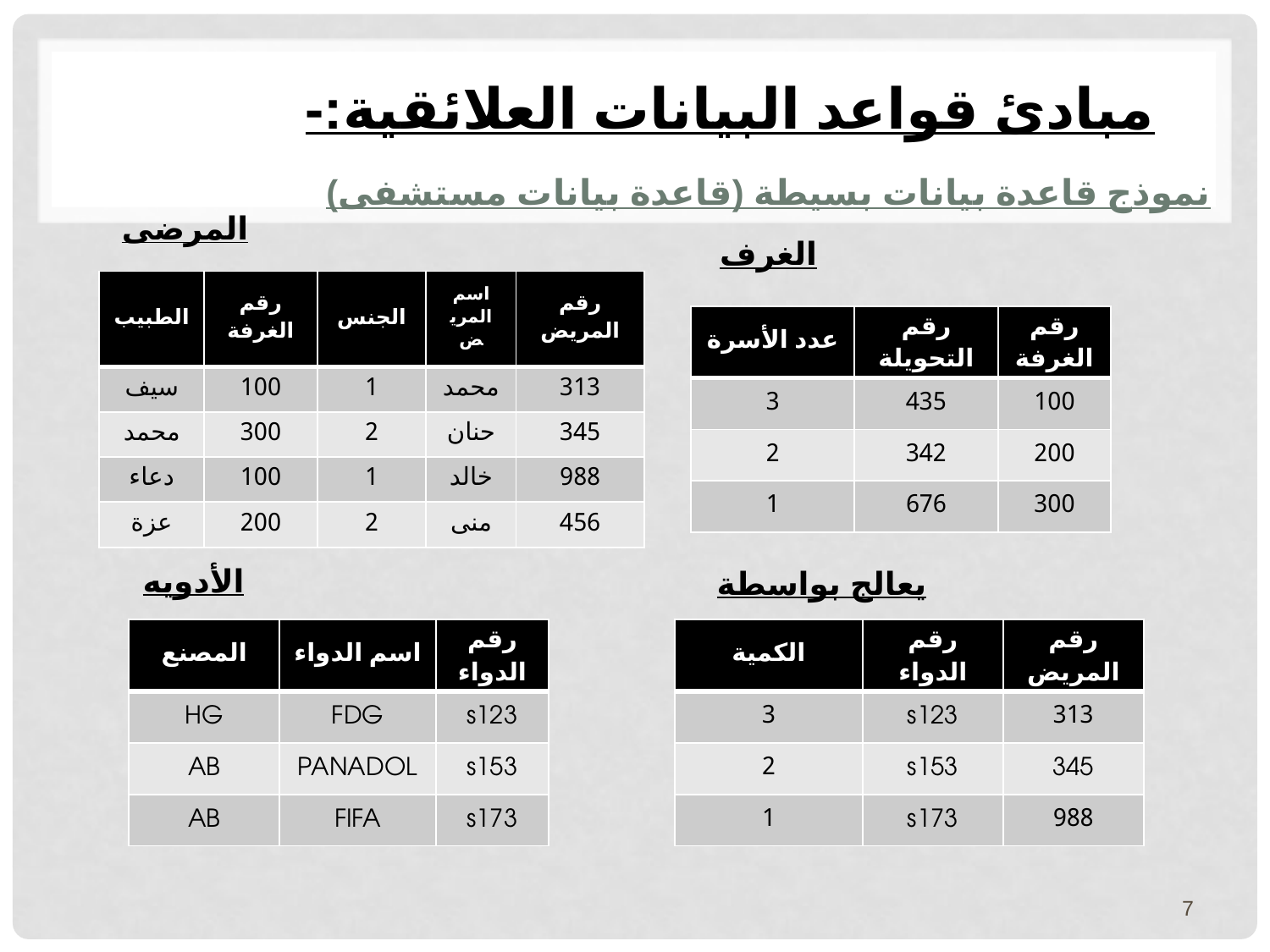

مبادئ قواعد البيانات العلائقية:-
# نموذج قاعدة بيانات بسيطة (قاعدة بيانات مستشفى)
المرضى
الغرف
| الطبيب | رقم الغرفة | الجنس | اسم المريض | رقم المريض |
| --- | --- | --- | --- | --- |
| سيف | 100 | 1 | محمد | 313 |
| محمد | 300 | 2 | حنان | 345 |
| دعاء | 100 | 1 | خالد | 988 |
| عزة | 200 | 2 | منى | 456 |
| عدد الأسرة | رقم التحويلة | رقم الغرفة |
| --- | --- | --- |
| 3 | 435 | 100 |
| 2 | 342 | 200 |
| 1 | 676 | 300 |
الأدويه
يعالج بواسطة
| المصنع | اسم الدواء | رقم الدواء |
| --- | --- | --- |
| HG | FDG | s123 |
| AB | PANADOL | s153 |
| AB | FIFA | s173 |
| الكمية | رقم الدواء | رقم المريض |
| --- | --- | --- |
| 3 | s123 | 313 |
| 2 | s153 | 345 |
| 1 | s173 | 988 |
7